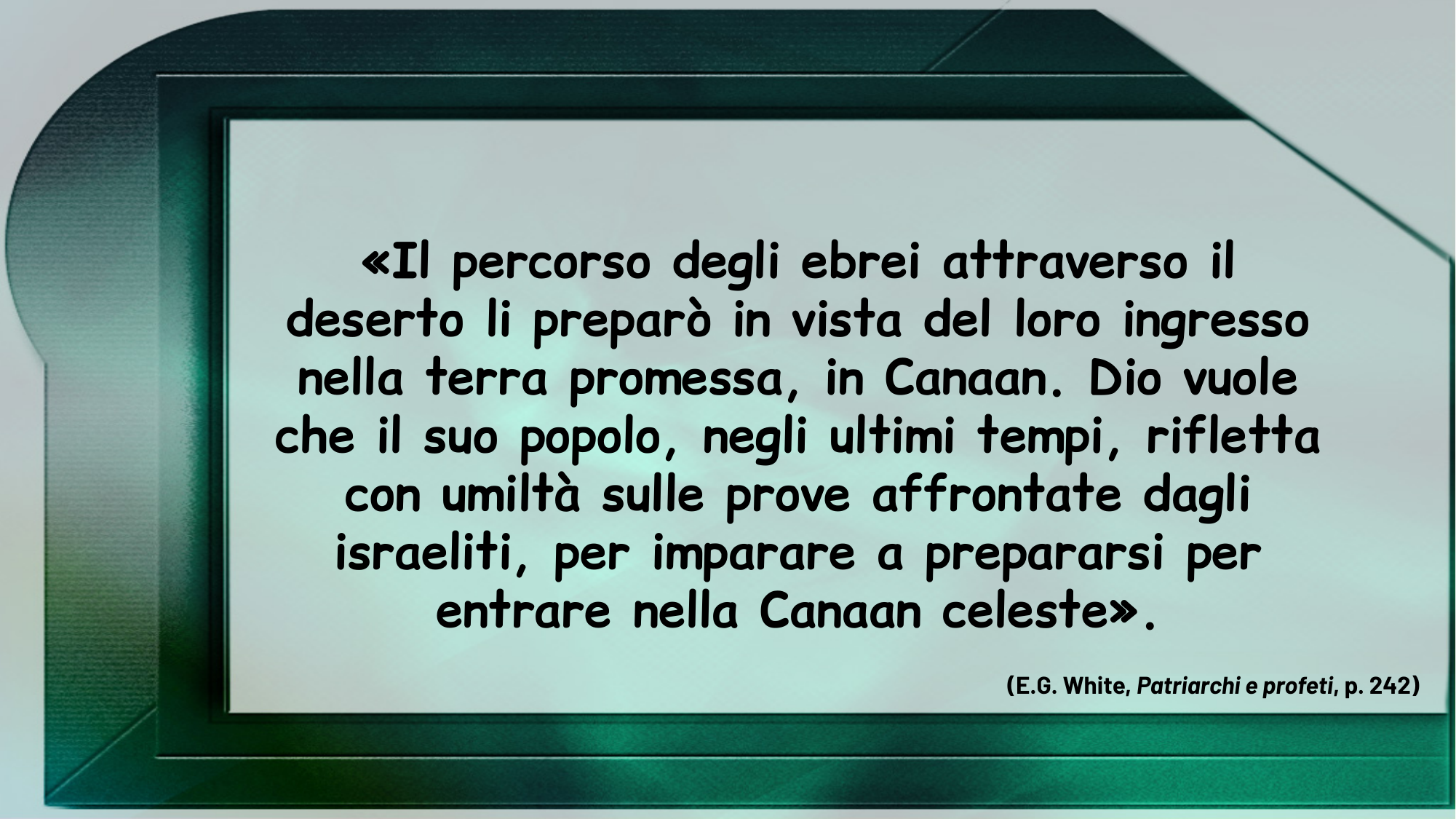

«Il percorso degli ebrei attraverso il deserto li preparò in vista del loro ingresso nella terra promessa, in Canaan. Dio vuole che il suo popolo, negli ultimi tempi, rifletta con umiltà sulle prove affrontate dagli israeliti, per imparare a prepararsi per entrare nella Canaan celeste».
(E.G. White, Patriarchi e profeti, p. 242)